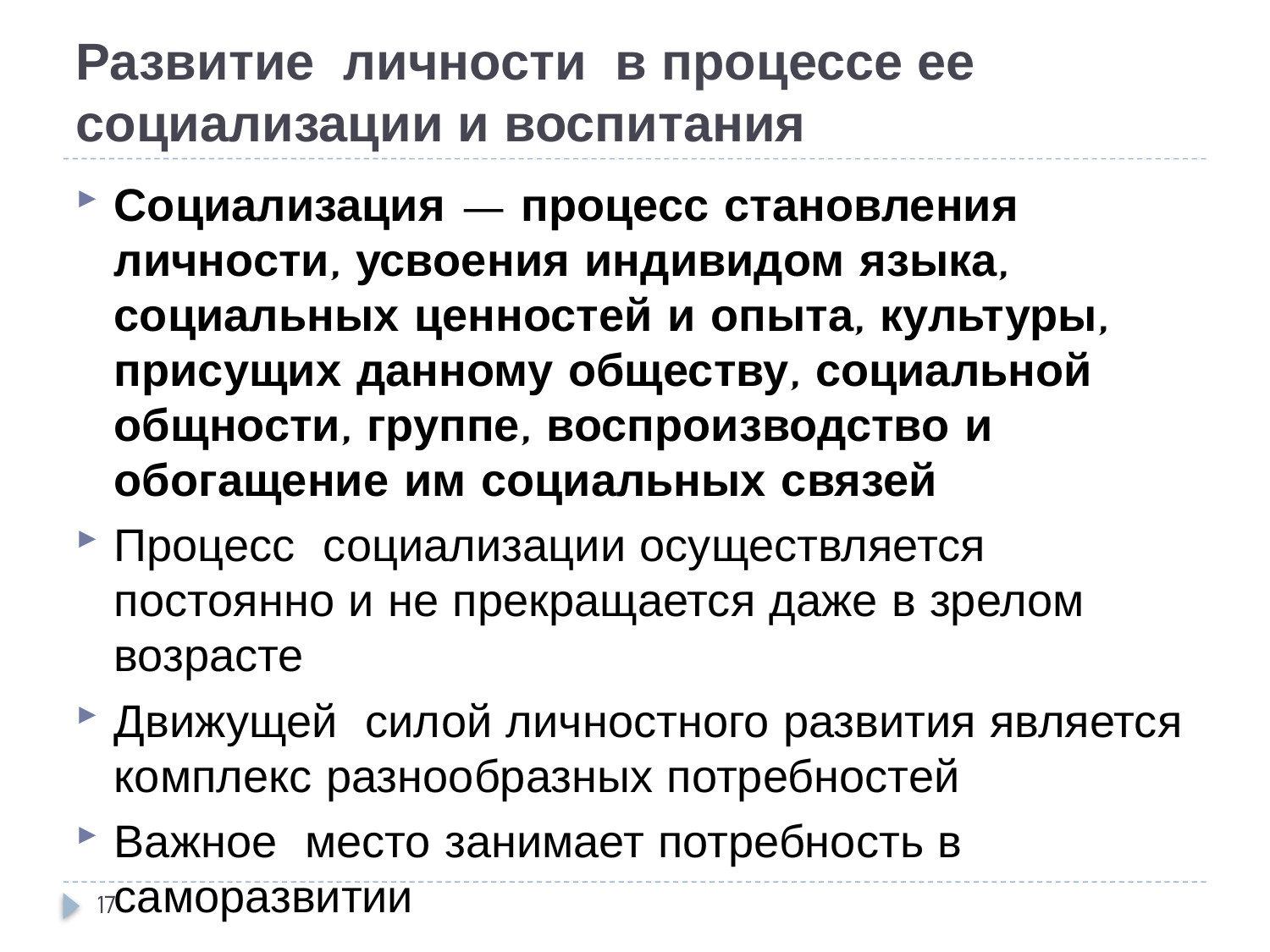

# Развитие  личности  в процессе ее социализации и воспитания
Социализация — процесс становления личности, усвоения индивидом языка, социальных ценностей и опыта, культуры, присущих данному обществу, социальной общности, группе, воспроизводство и обогащение им социальных связей
Процесс  социализации осуществляется постоянно и не прекращается даже в зрелом возрасте
Движущей  силой личностного развития является комплекс разнообразных потребностей
Важное  место занимает потребность в саморазвитии
17